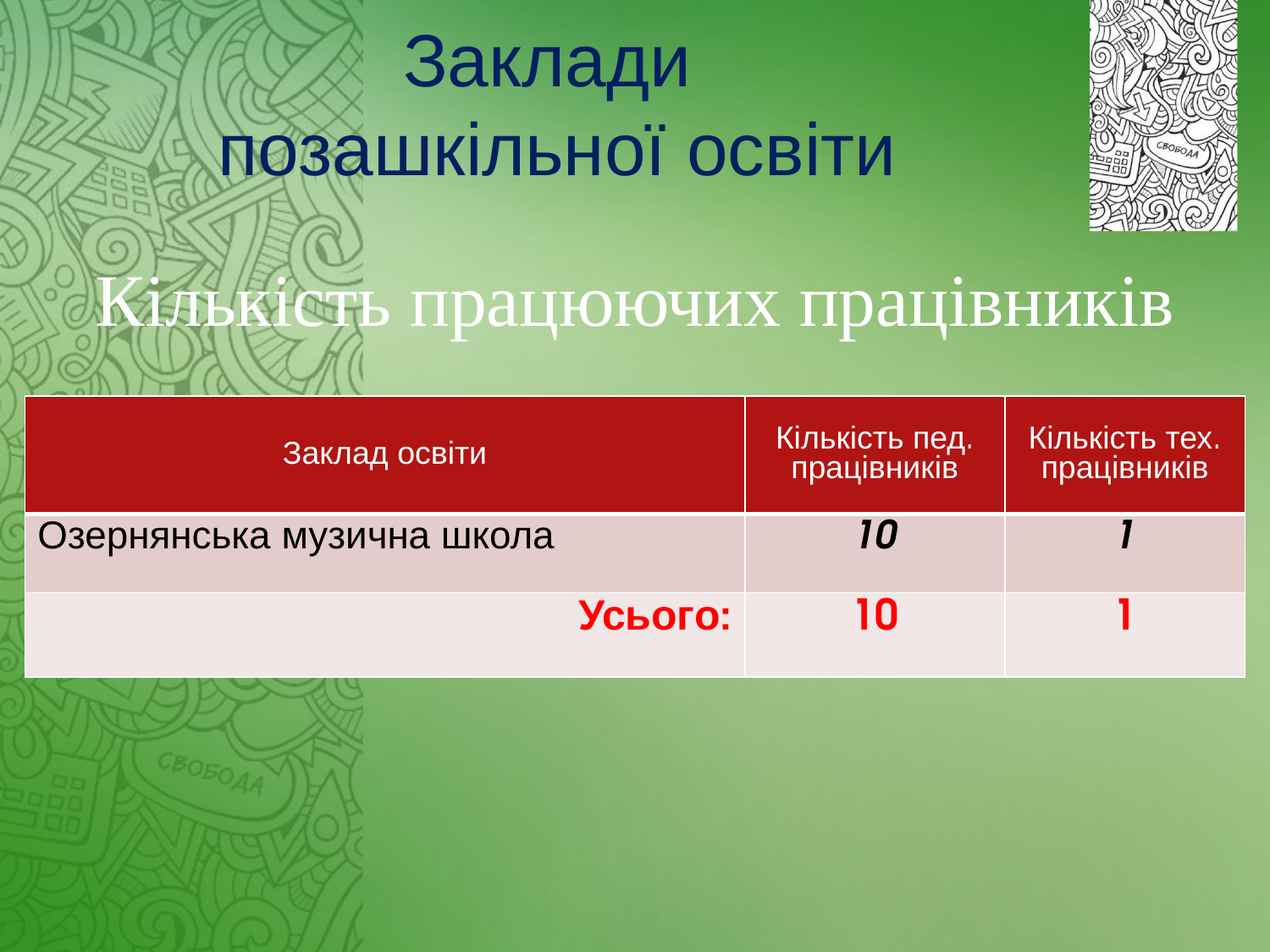

Заклади
позашкільної освіти
# Кількість працюючих працівників
| Заклад освіти | Кількість пед. працівників | Кількість тех. працівників |
| --- | --- | --- |
| Озернянська музична школа | 10 | 1 |
| Усього: | 10 | 1 |